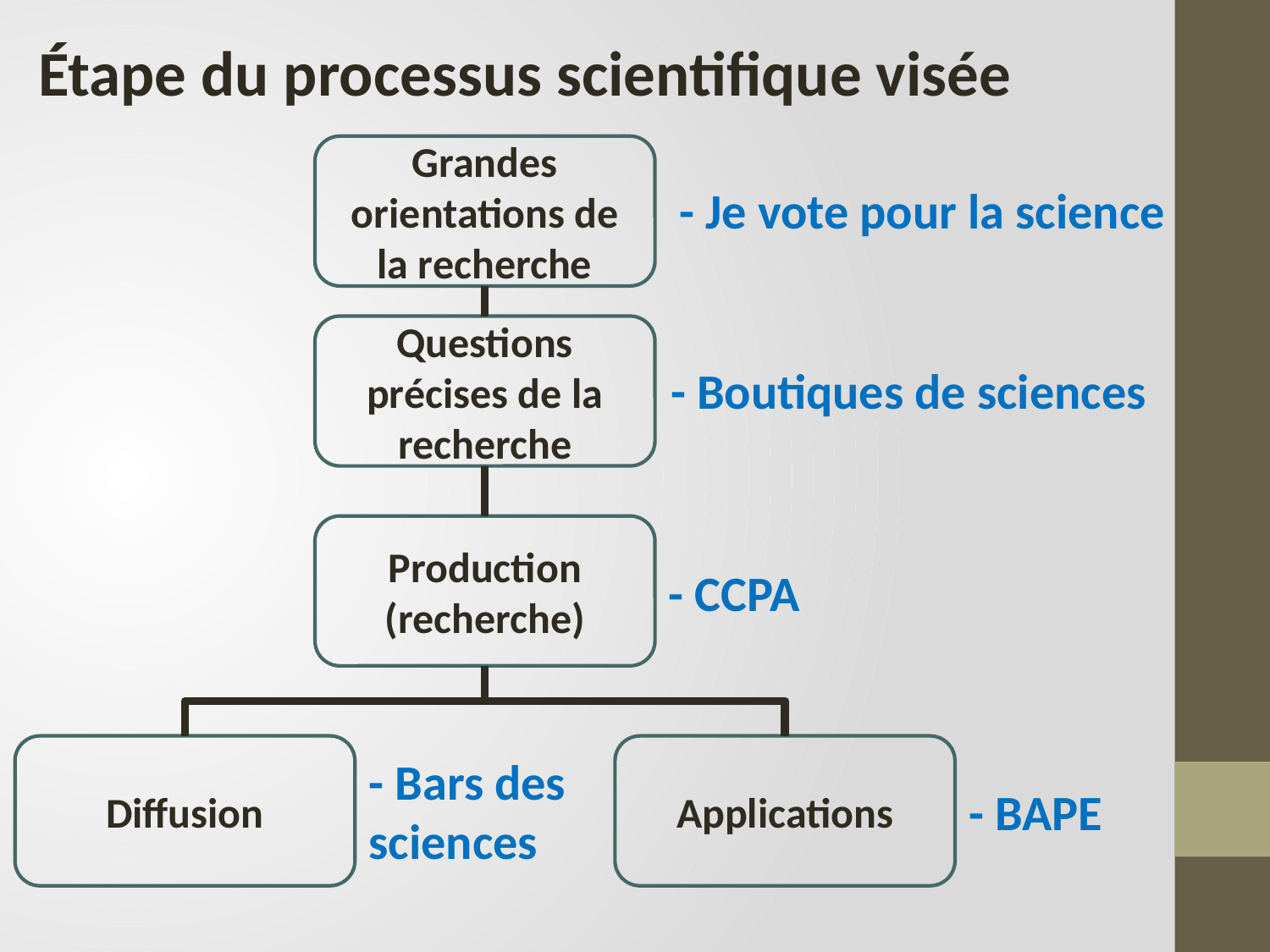

Étape du processus scientifique visée
Grandes orientations de la recherche
- Je vote pour la science
Questions précises de la recherche
- Boutiques de sciences
Production (recherche)
- CCPA
Diffusion
Applications
- Bars des
sciences
- BAPE